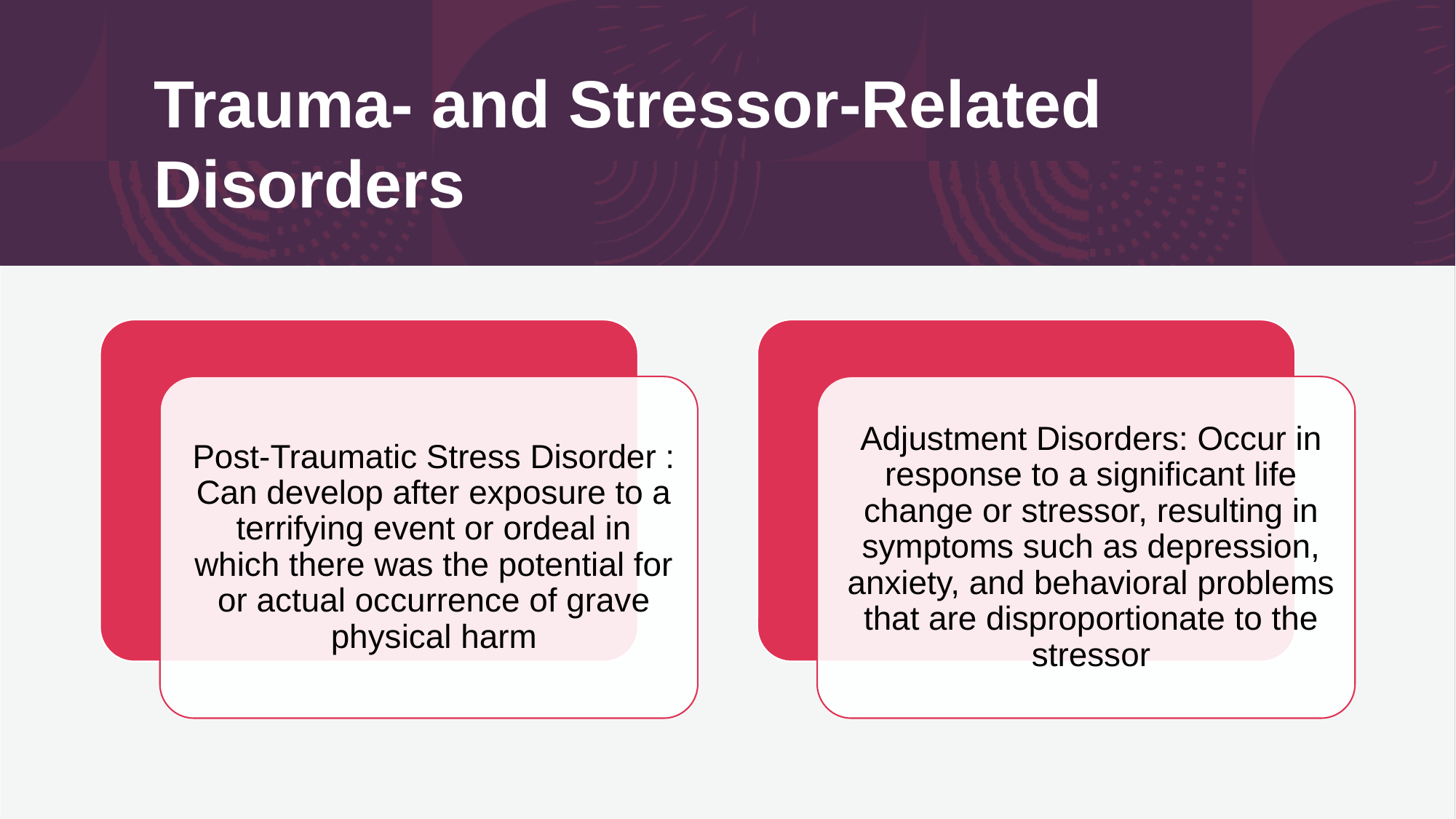

# Trauma- and Stressor-Related Disorders
Post-Traumatic Stress Disorder : Can develop after exposure to a terrifying event or ordeal in which there was the potential for or actual occurrence of grave physical harm
Adjustment Disorders: Occur in response to a significant life change or stressor, resulting in symptoms such as depression, anxiety, and behavioral problems that are disproportionate to the stressor